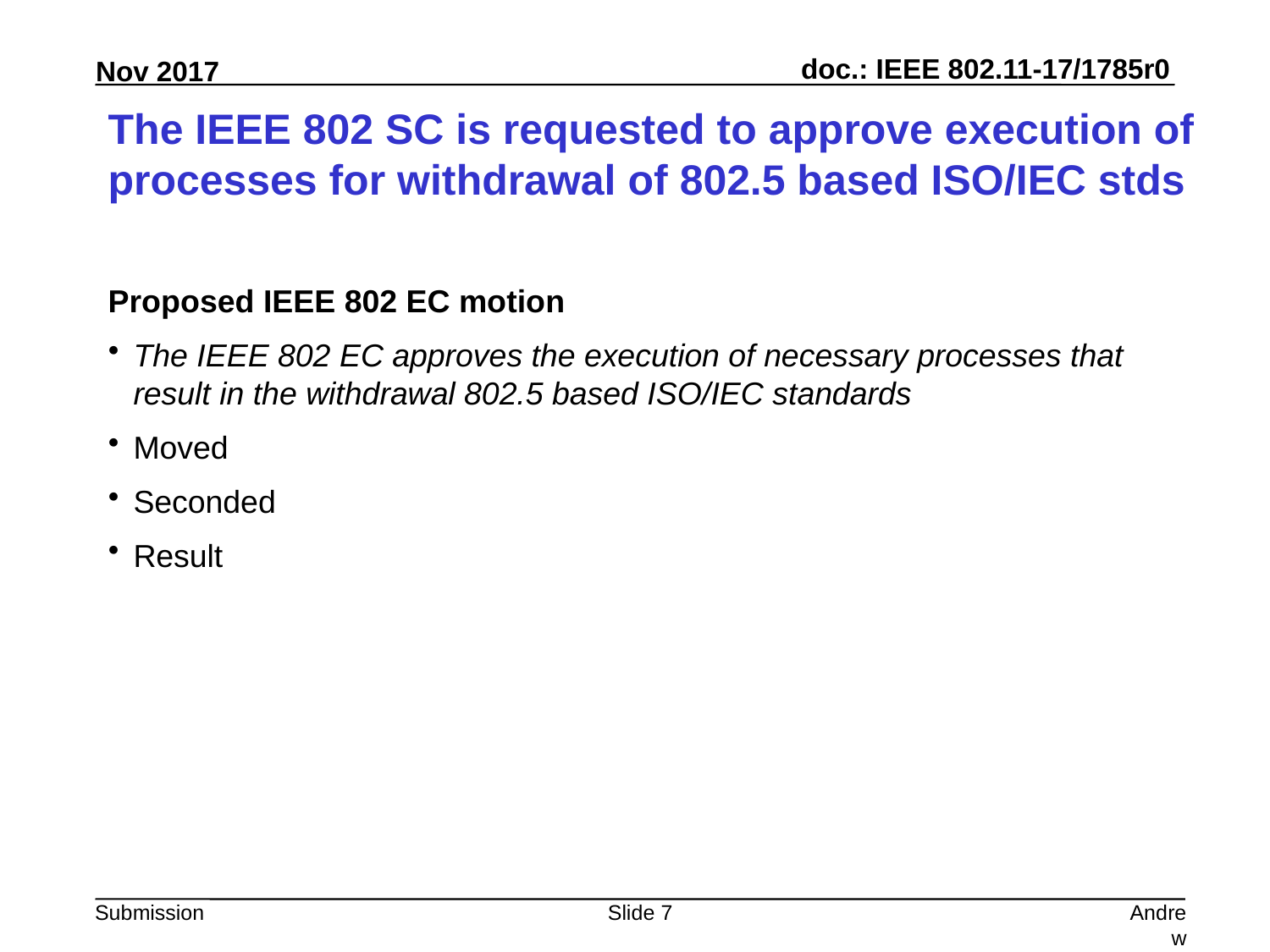

# The IEEE 802 SC is requested to approve execution of processes for withdrawal of 802.5 based ISO/IEC stds
Proposed IEEE 802 EC motion
The IEEE 802 EC approves the execution of necessary processes that result in the withdrawal 802.5 based ISO/IEC standards
Moved
Seconded
Result
Slide 7
Andrew Myles, Cisco